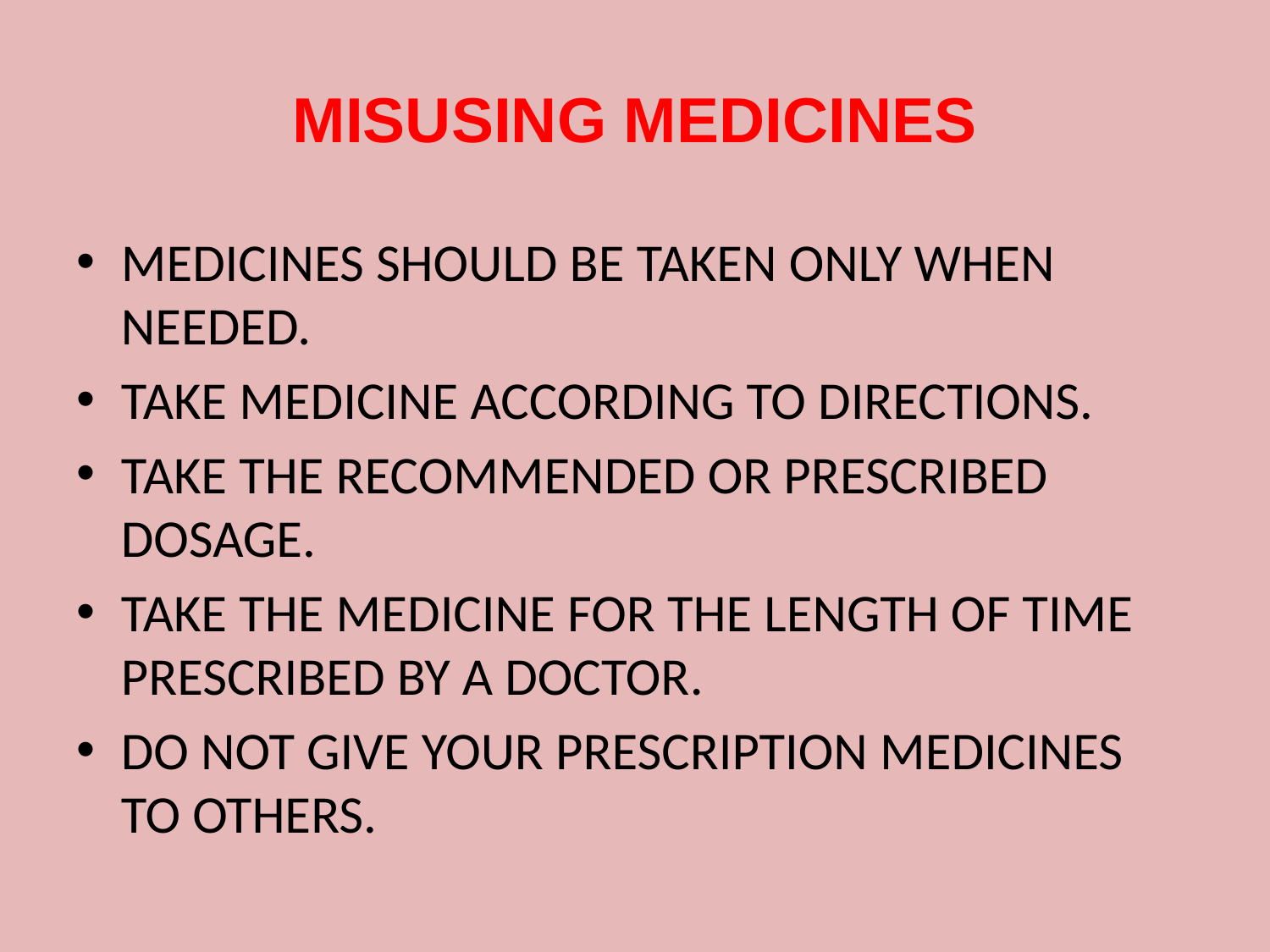

# MISUSING MEDICINES
MEDICINES SHOULD BE TAKEN ONLY WHEN NEEDED.
TAKE MEDICINE ACCORDING TO DIRECTIONS.
TAKE THE RECOMMENDED OR PRESCRIBED DOSAGE.
TAKE THE MEDICINE FOR THE LENGTH OF TIME PRESCRIBED BY A DOCTOR.
DO NOT GIVE YOUR PRESCRIPTION MEDICINES TO OTHERS.